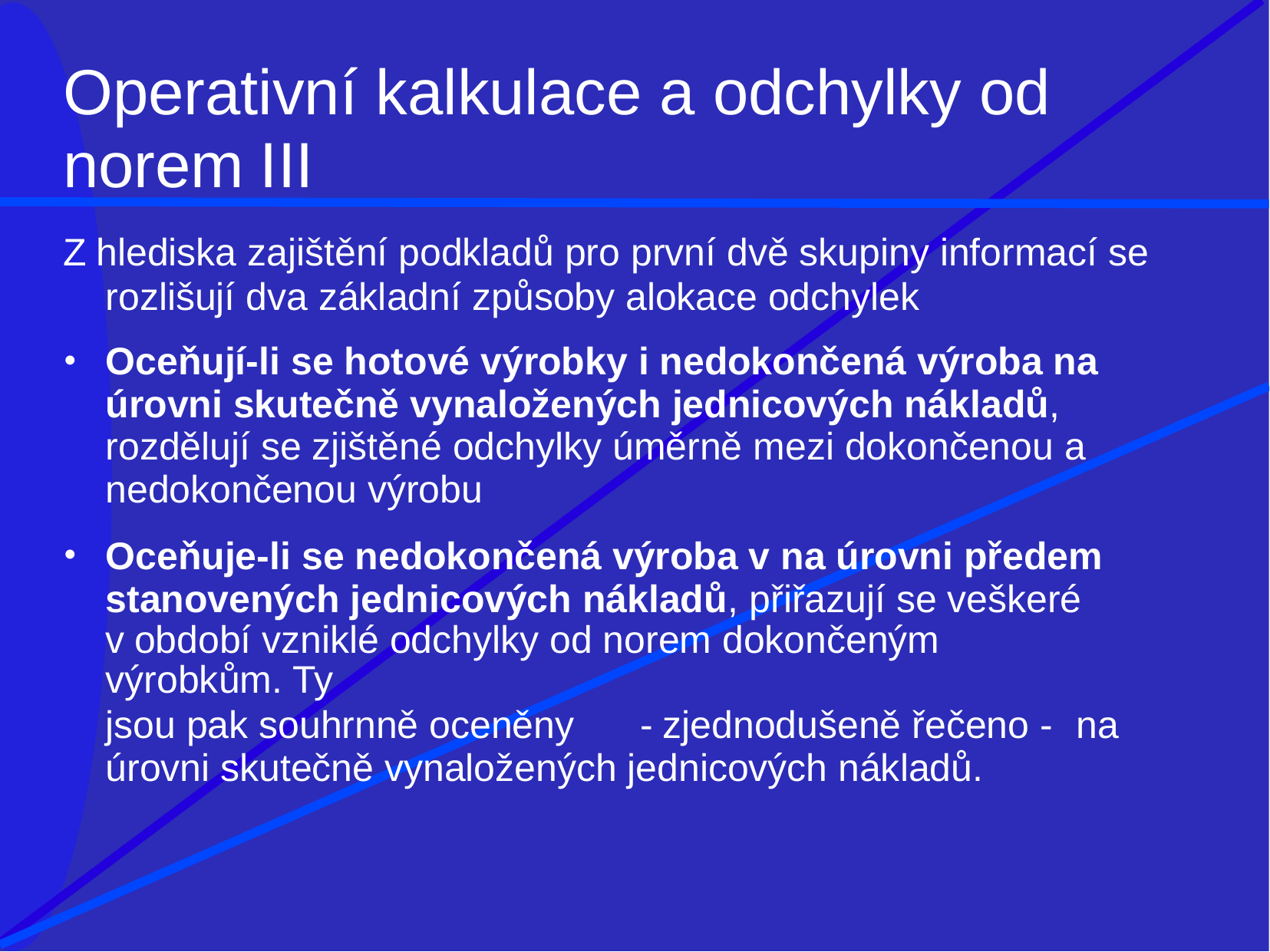

# Operativní kalkulace a odchylky od
norem III
Z hlediska zajištění podkladů pro první dvě skupiny informací se
rozlišují dva základní způsoby alokace odchylek
Oceňují-li se hotové výrobky i nedokončená výroba na úrovni skutečně vynaložených jednicových nákladů, rozdělují se zjištěné odchylky úměrně mezi dokončenou a nedokončenou výrobu
Oceňuje-li se nedokončená výroba v na úrovni předem stanovených jednicových nákladů, přiřazují se veškeré
v období vzniklé odchylky od norem dokončeným výrobkům. Ty
jsou pak souhrnně oceněny	- zjednodušeně řečeno -	na úrovni skutečně vynaložených jednicových nákladů.